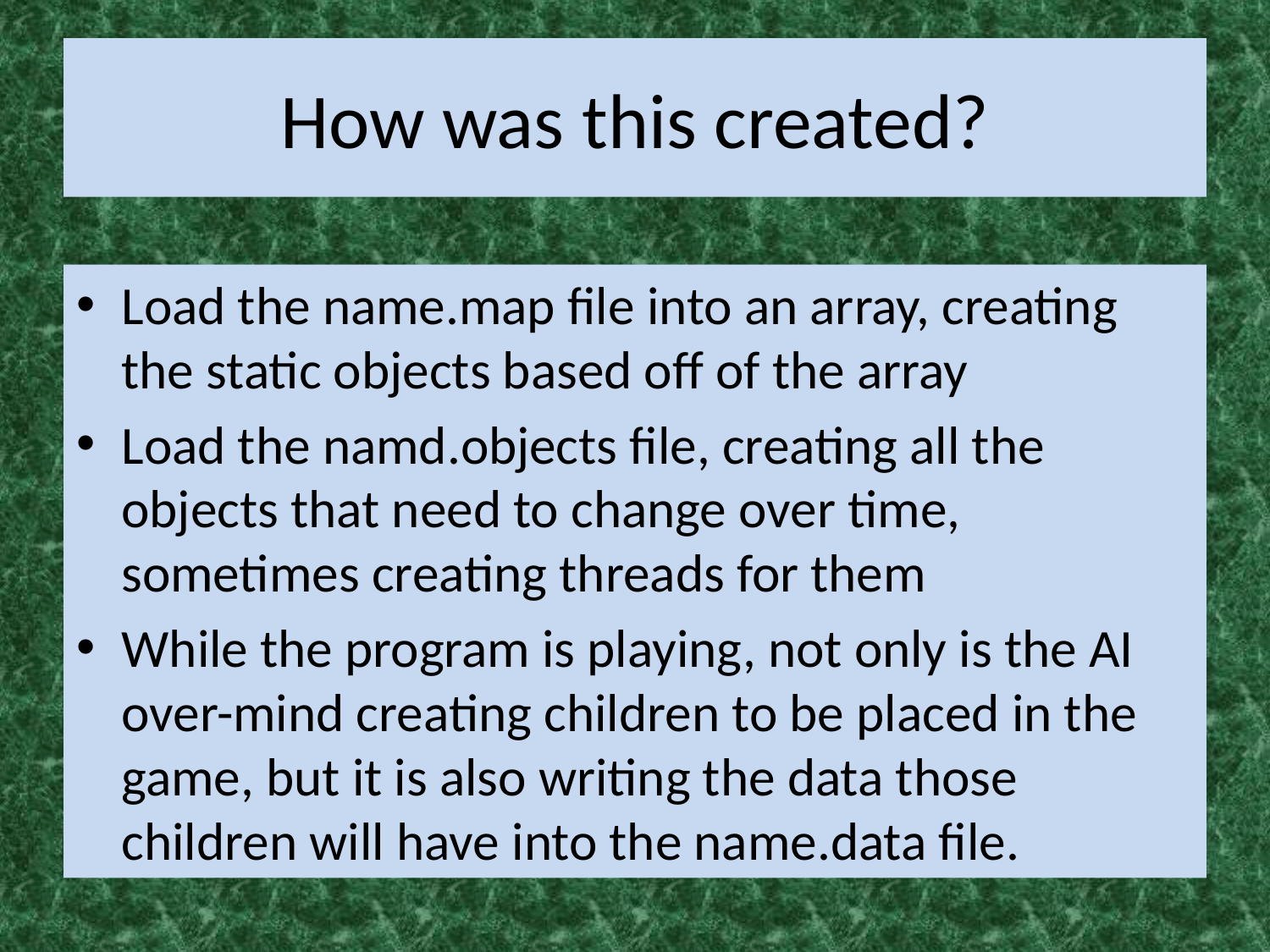

# How was this created?
Load the name.map file into an array, creating the static objects based off of the array
Load the namd.objects file, creating all the objects that need to change over time, sometimes creating threads for them
While the program is playing, not only is the AI over-mind creating children to be placed in the game, but it is also writing the data those children will have into the name.data file.